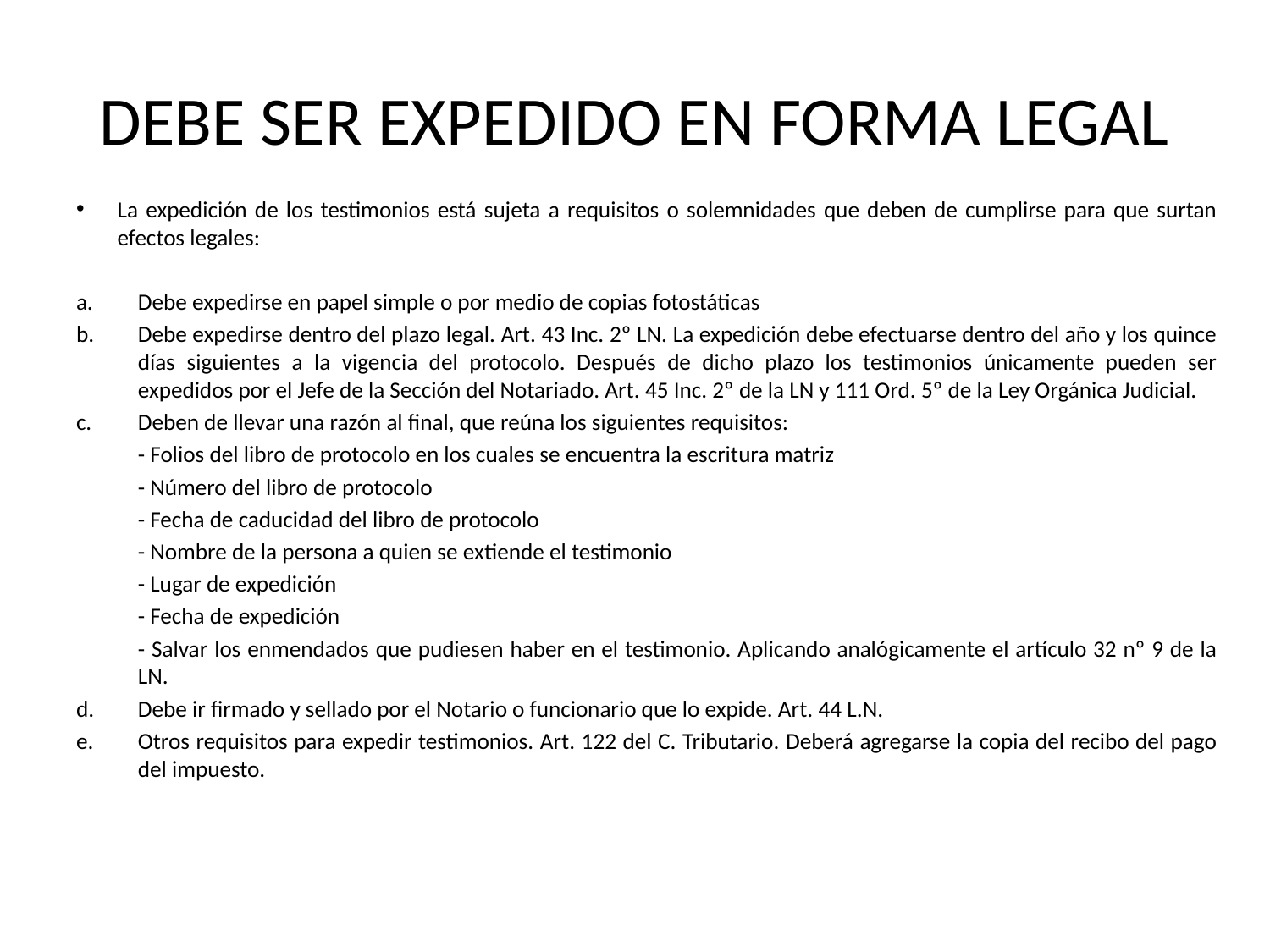

# DEBE SER EXPEDIDO EN FORMA LEGAL
La expedición de los testimonios está sujeta a requisitos o solemnidades que deben de cumplirse para que surtan efectos legales:

Debe expedirse en papel simple o por medio de copias fotostáticas
Debe expedirse dentro del plazo legal. Art. 43 Inc. 2º LN. La expedición debe efectuarse dentro del año y los quince días siguientes a la vigencia del protocolo. Después de dicho plazo los testimonios únicamente pueden ser expedidos por el Jefe de la Sección del Notariado. Art. 45 Inc. 2º de la LN y 111 Ord. 5º de la Ley Orgánica Judicial.
Deben de llevar una razón al final, que reúna los siguientes requisitos:
	- Folios del libro de protocolo en los cuales se encuentra la escritura matriz
	- Número del libro de protocolo
	- Fecha de caducidad del libro de protocolo
	- Nombre de la persona a quien se extiende el testimonio
	- Lugar de expedición
	- Fecha de expedición
	- Salvar los enmendados que pudiesen haber en el testimonio. Aplicando analógicamente el artículo 32 nº 9 de la LN.
Debe ir firmado y sellado por el Notario o funcionario que lo expide. Art. 44 L.N.
Otros requisitos para expedir testimonios. Art. 122 del C. Tributario. Deberá agregarse la copia del recibo del pago del impuesto.